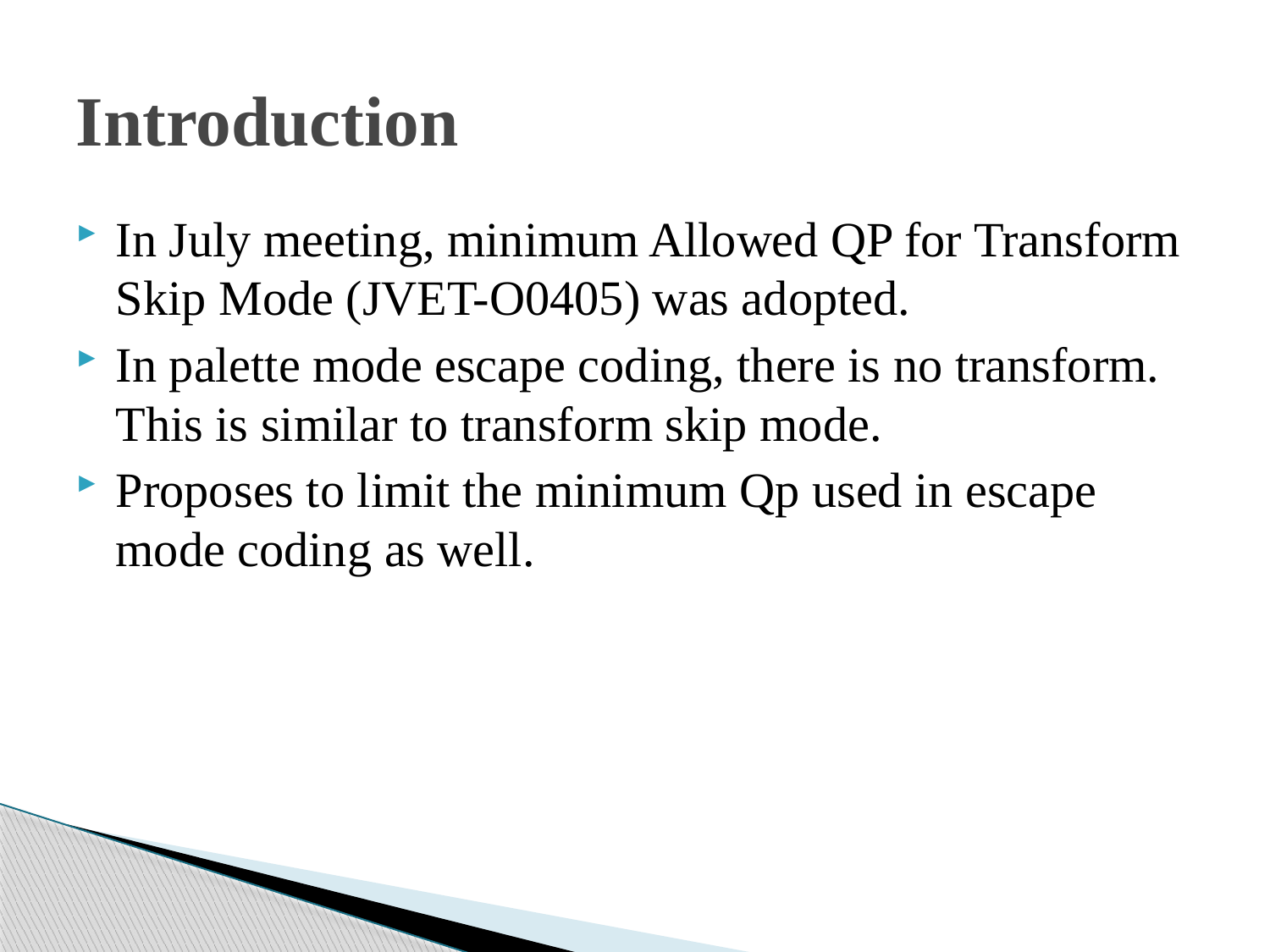

# Introduction
In July meeting, minimum Allowed QP for Transform Skip Mode (JVET-O0405) was adopted.
In palette mode escape coding, there is no transform. This is similar to transform skip mode.
Proposes to limit the minimum Qp used in escape mode coding as well.